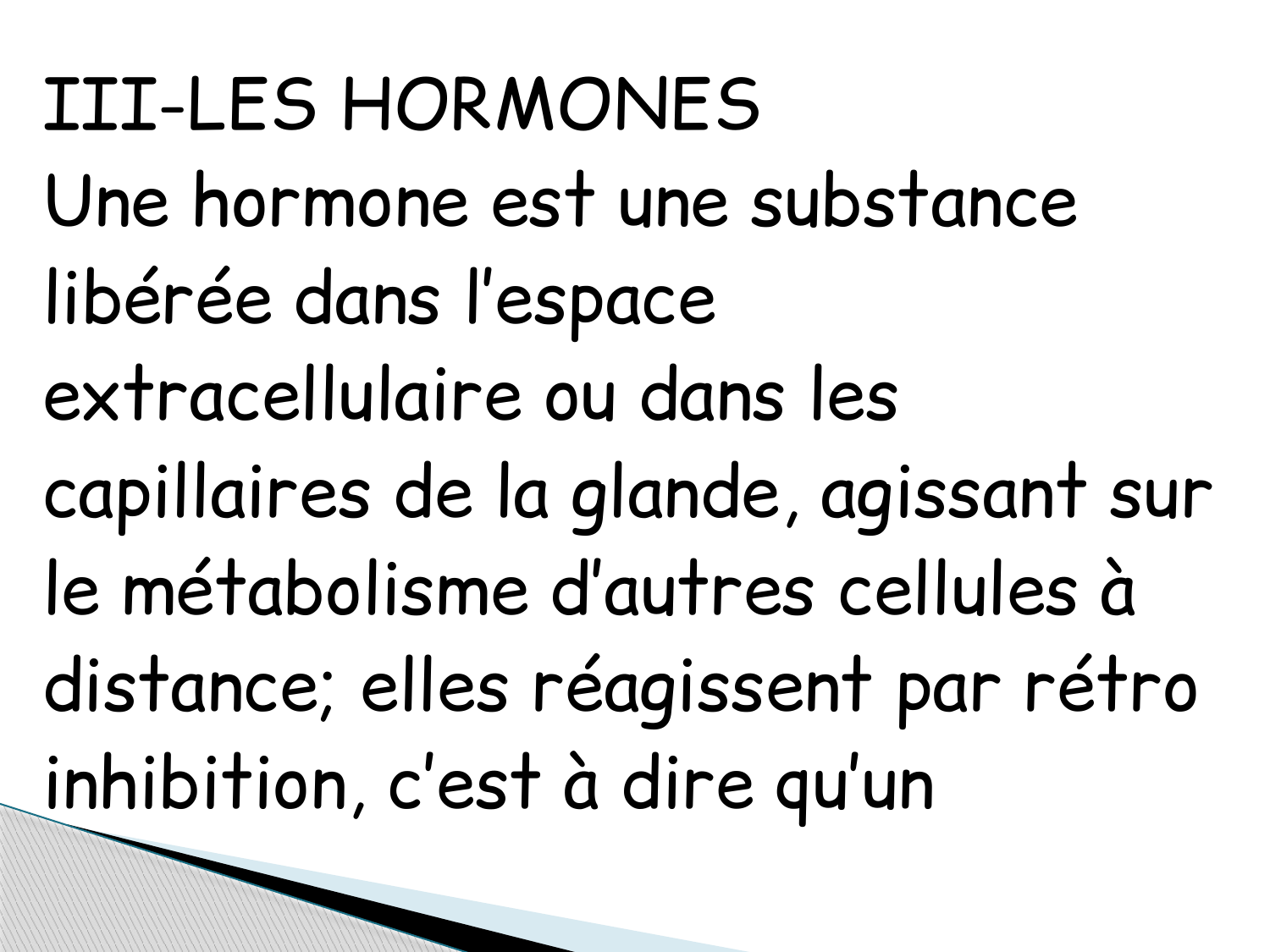

III-LES HORMONES
Une hormone est une substance libérée dans l’espace extracellulaire ou dans les capillaires de la glande, agissant sur le métabolisme d’autres cellules à distance; elles réagissent par rétro inhibition, c’est à dire qu’un